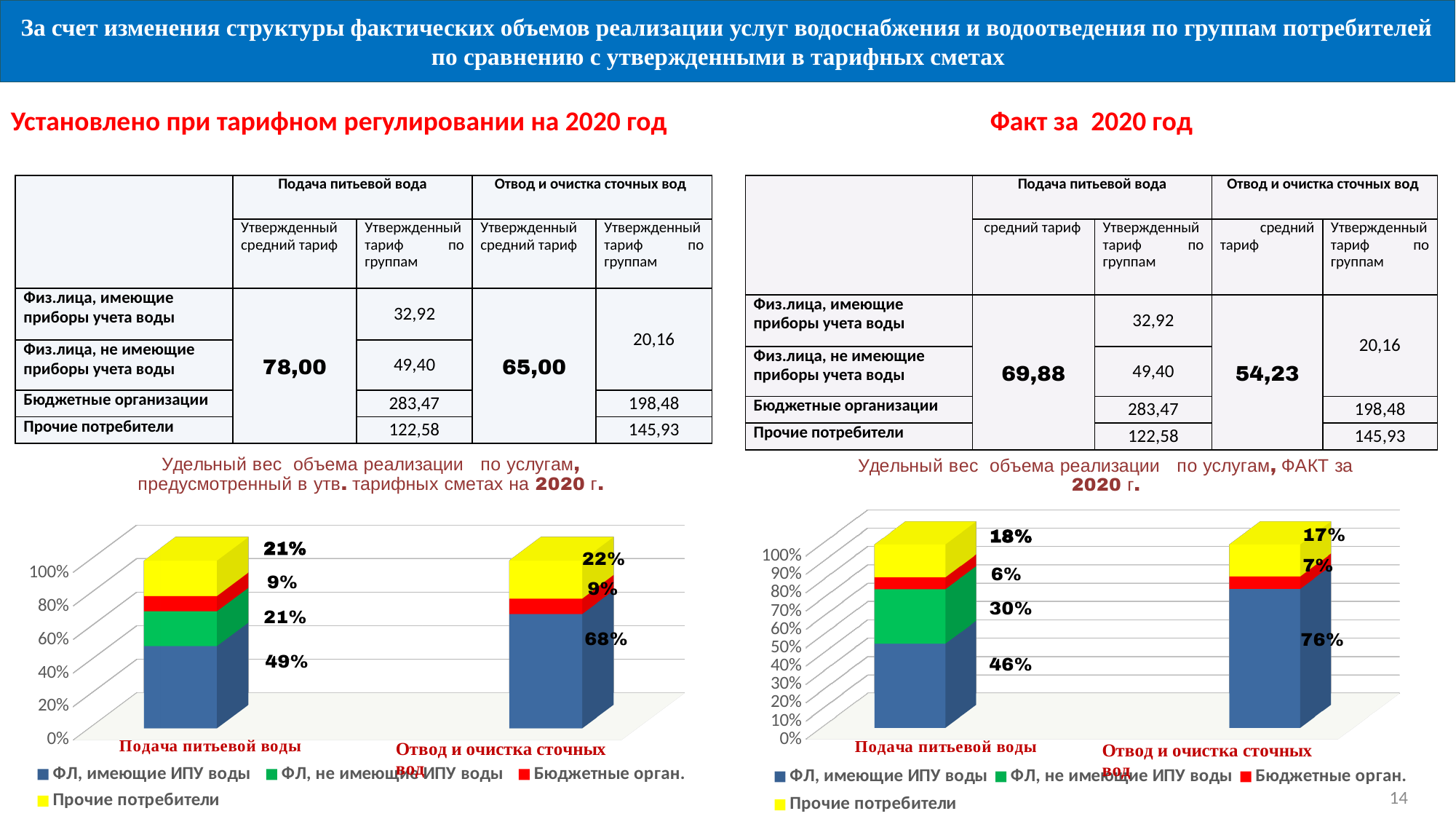

# За счет изменения структуры фактических объемов реализации услуг водоснабжения и водоотведения по группам потребителей по сравнению с утвержденными в тарифных сметах
Факт за  2020 год
Установлено при тарифном регулировании на 2020 год
|  | Подача питьевой вода |  | Отвод и очистка сточных вод |  |
| --- | --- | --- | --- | --- |
|  | Утвержденный средний тариф | Утвержденный тариф по группам | Утвержденный средний тариф | Утвержденный тариф по группам |
| Физ.лица, имеющие приборы учета воды | 78,00 | 32,92 | 65,00 | 20,16 |
| Физ.лица, не имеющие приборы учета воды |  | 49,40 |  |  |
| Бюджетные организации |  | 283,47 |  | 198,48 |
| Прочие потребители |  | 122,58 |  | 145,93 |
|  | Подача питьевой вода |  | Отвод и очистка сточных вод |  |
| --- | --- | --- | --- | --- |
|  | средний тариф | Утвержденный тариф по группам | средний тариф | Утвержденный тариф по группам |
| Физ.лица, имеющие приборы учета воды | 69,88 | 32,92 | 54,23 | 20,16 |
| Физ.лица, не имеющие приборы учета воды |  | 49,40 |  |  |
| Бюджетные организации |  | 283,47 |  | 198,48 |
| Прочие потребители |  | 122,58 |  | 145,93 |

[unsupported chart]

[unsupported chart]

14